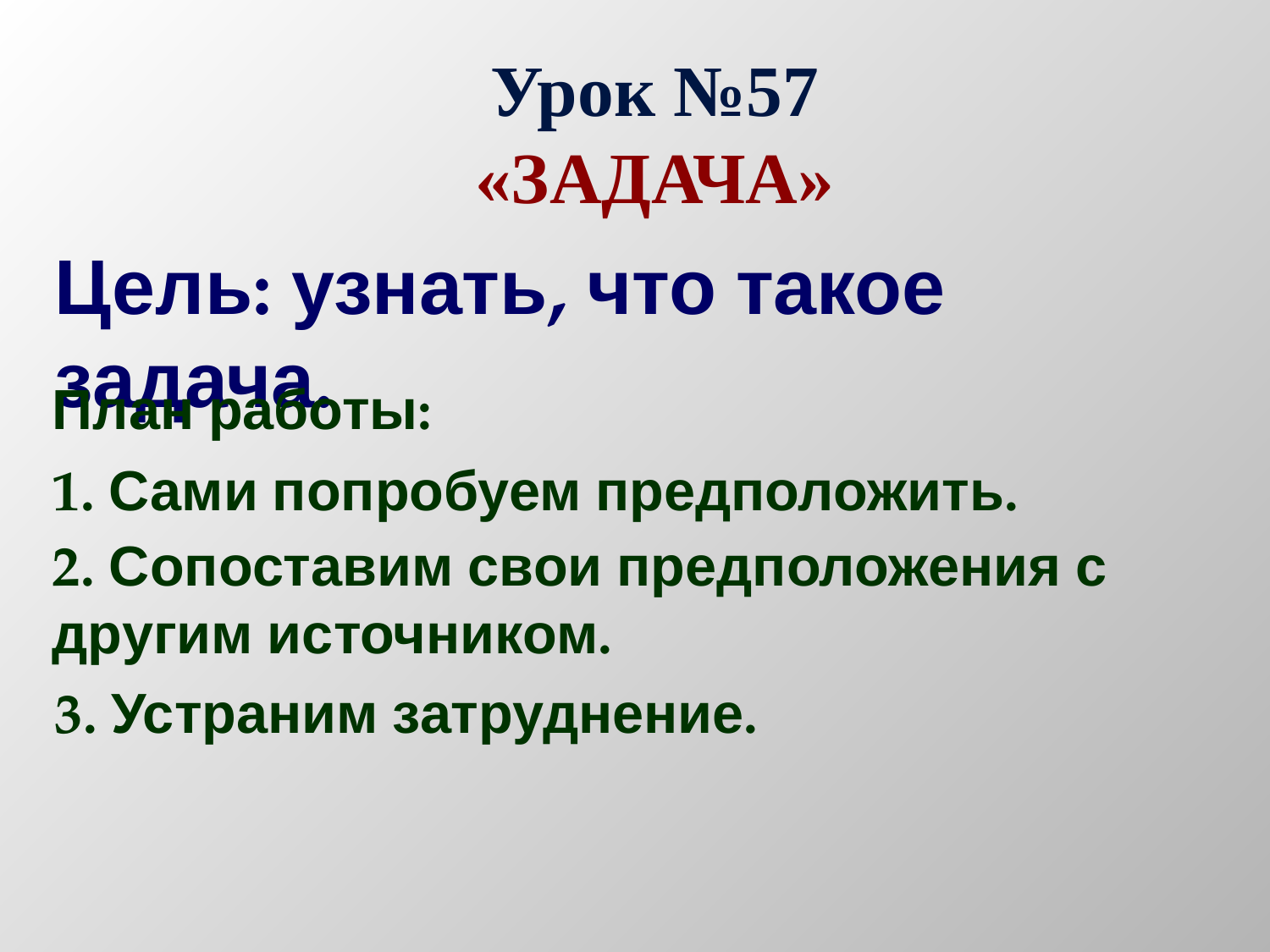

Урок №57
«ЗАДАЧА»
Цель: узнать, что такое задача.
План работы:
1. Сами попробуем предположить.
2. Сопоставим свои предположения с другим источником.
3. Устраним затруднение.